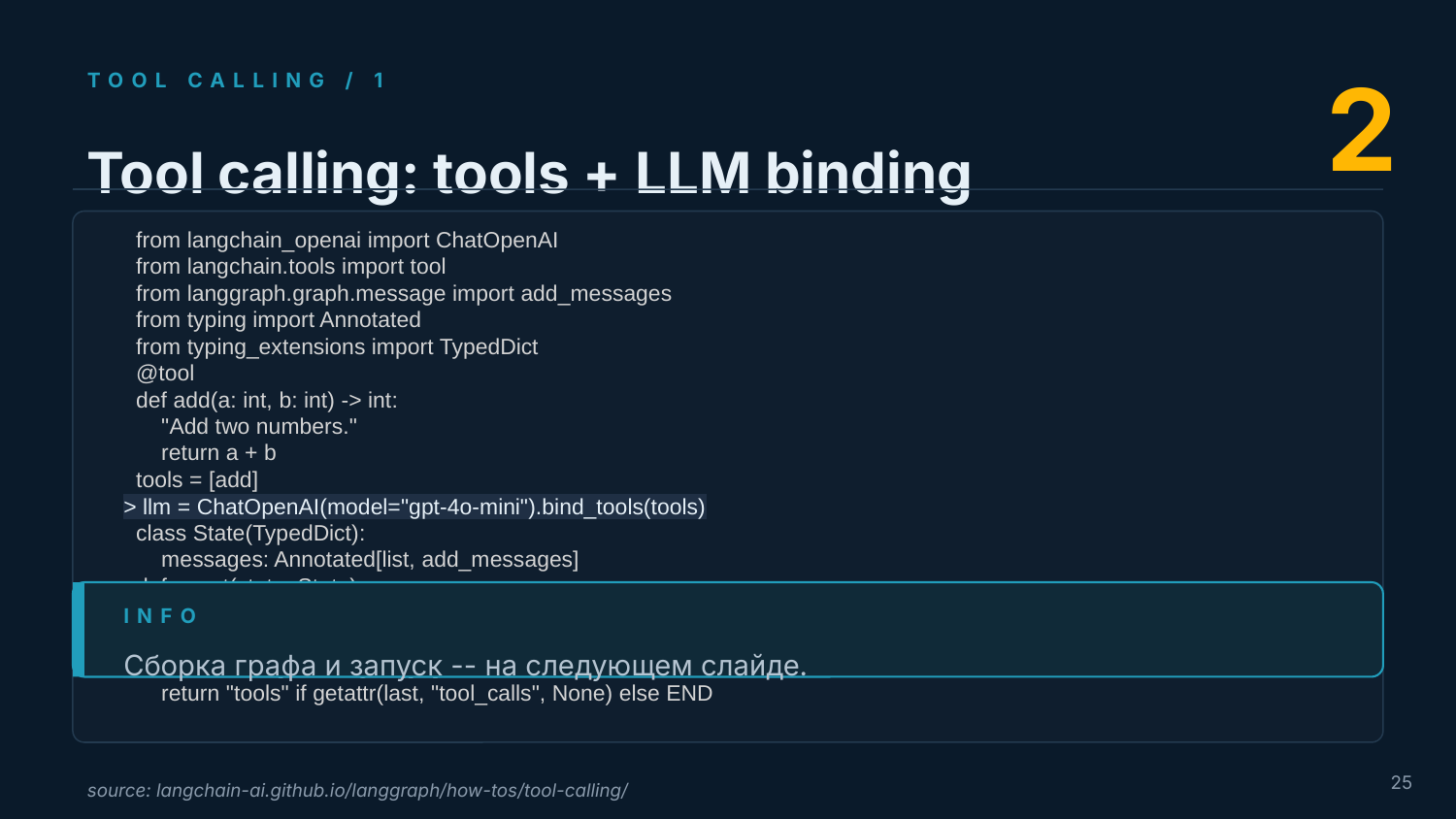

2
TOOL CALLING / 1
Tool calling: tools + LLM binding

  from langchain_openai import ChatOpenAI
  from langchain.tools import tool
  from langgraph.graph.message import add_messages
  from typing import Annotated
  from typing_extensions import TypedDict
  @tool
  def add(a: int, b: int) -> int:
      "Add two numbers."
      return a + b
  tools = [add]
> llm = ChatOpenAI(model="gpt-4o-mini").bind_tools(tools)
  class State(TypedDict):
      messages: Annotated[list, add_messages]
  def agent(state: State):
      return {"messages": [llm.invoke(state["messages"])]}
  def route(state: State) -> str:
>     last = state["messages"][-1]
      return "tools" if getattr(last, "tool_calls", None) else END

INFO
Сборка графа и запуск -- на следующем слайде.
25
source: langchain-ai.github.io/langgraph/how-tos/tool-calling/